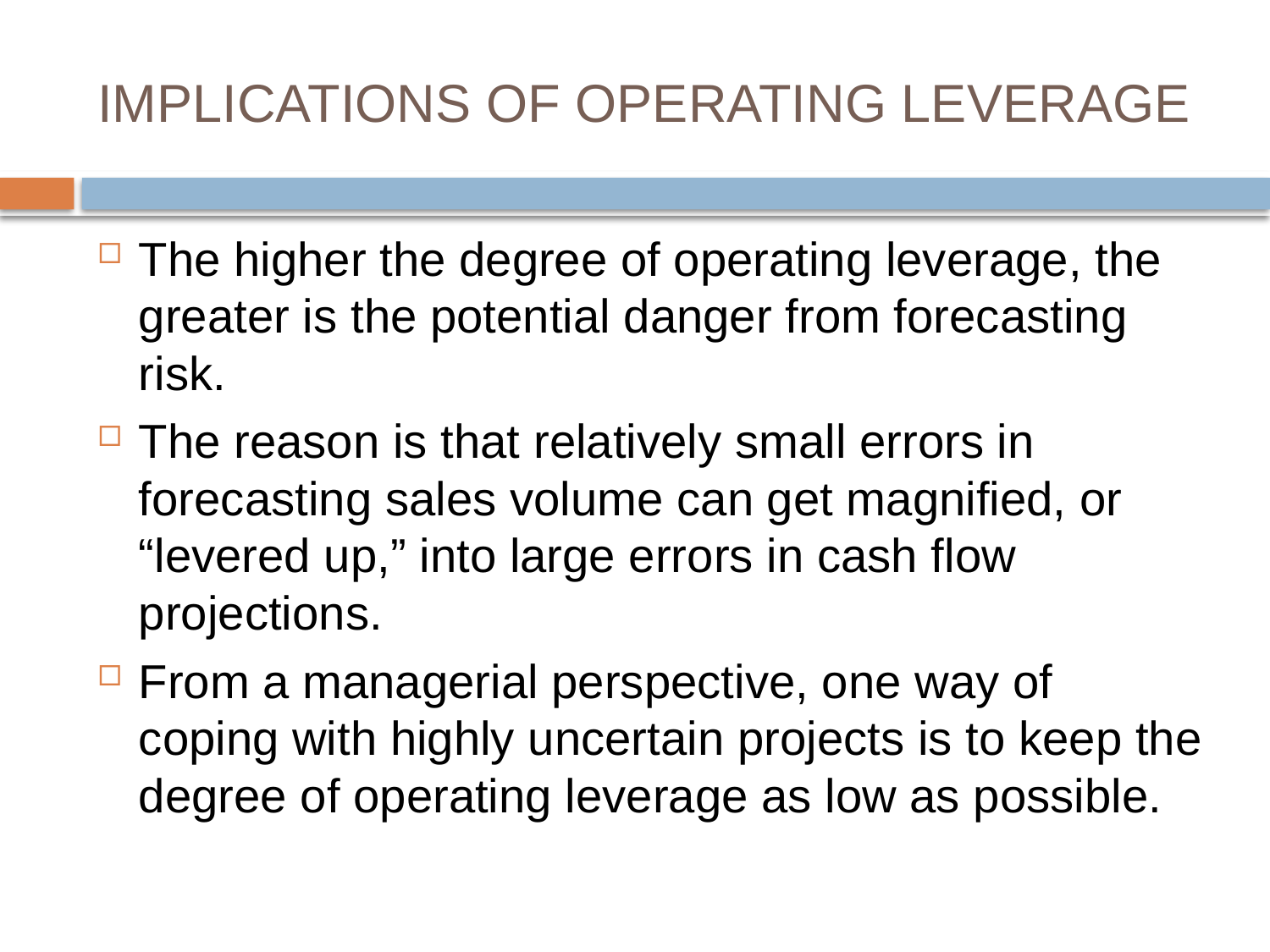

# IMPLICATIONS OF OPERATING LEVERAGE
The higher the degree of operating leverage, the greater is the potential danger from forecasting risk.
The reason is that relatively small errors in forecasting sales volume can get magnified, or “levered up,” into large errors in cash flow projections.
From a managerial perspective, one way of coping with highly uncertain projects is to keep the degree of operating leverage as low as possible.